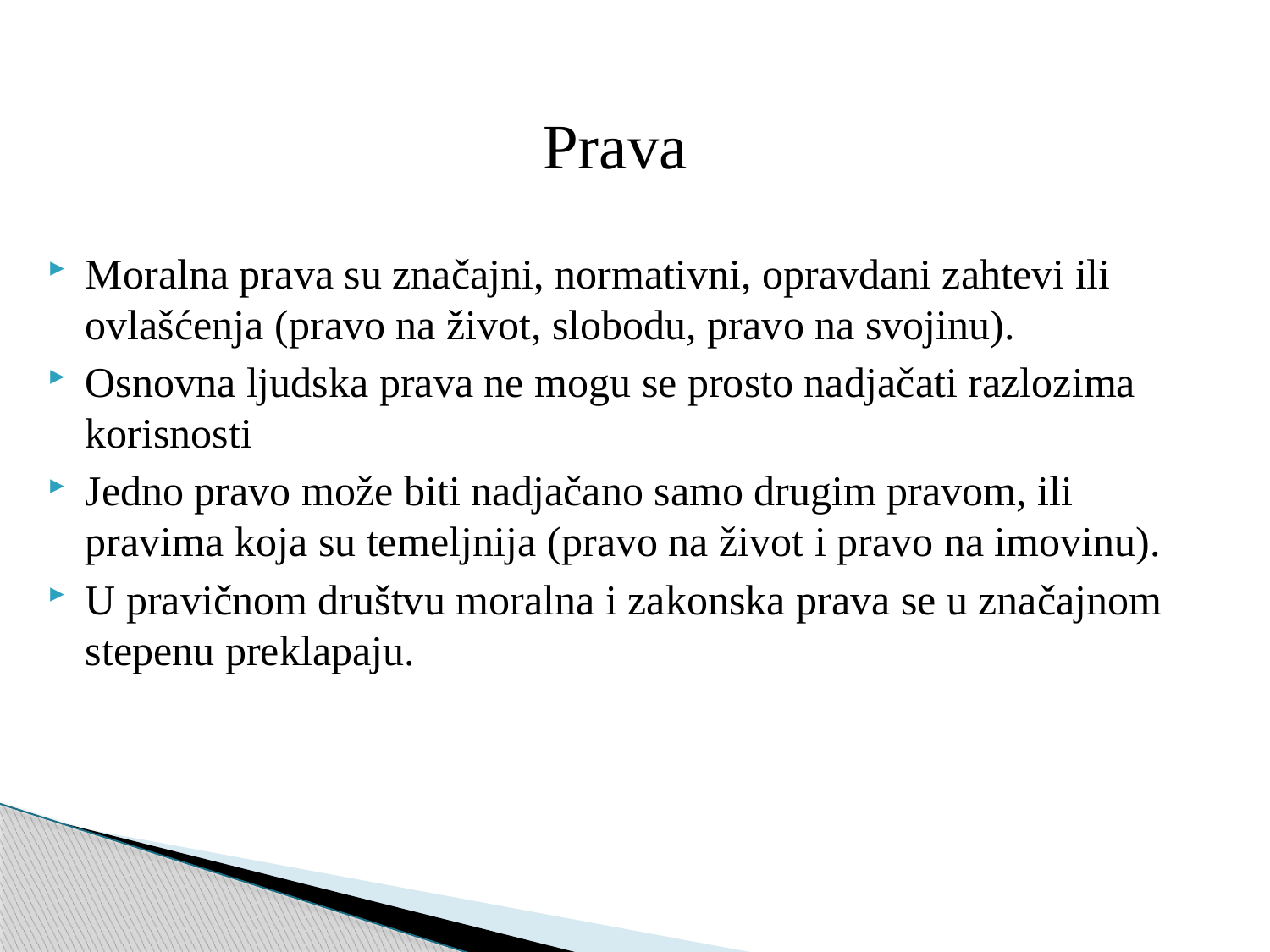

Prava

Moralna prava su značajni, normativni, opravdani zahtevi ili ovlašćenja (pravo na život, slobodu, pravo na svojinu).
Osnovna ljudska prava ne mogu se prosto nadjačati razlozima korisnosti
Jedno pravo može biti nadjačano samo drugim pravom, ili pravima koja su temeljnija (pravo na život i pravo na imovinu).
U pravičnom društvu moralna i zakonska prava se u značajnom stepenu preklapaju.